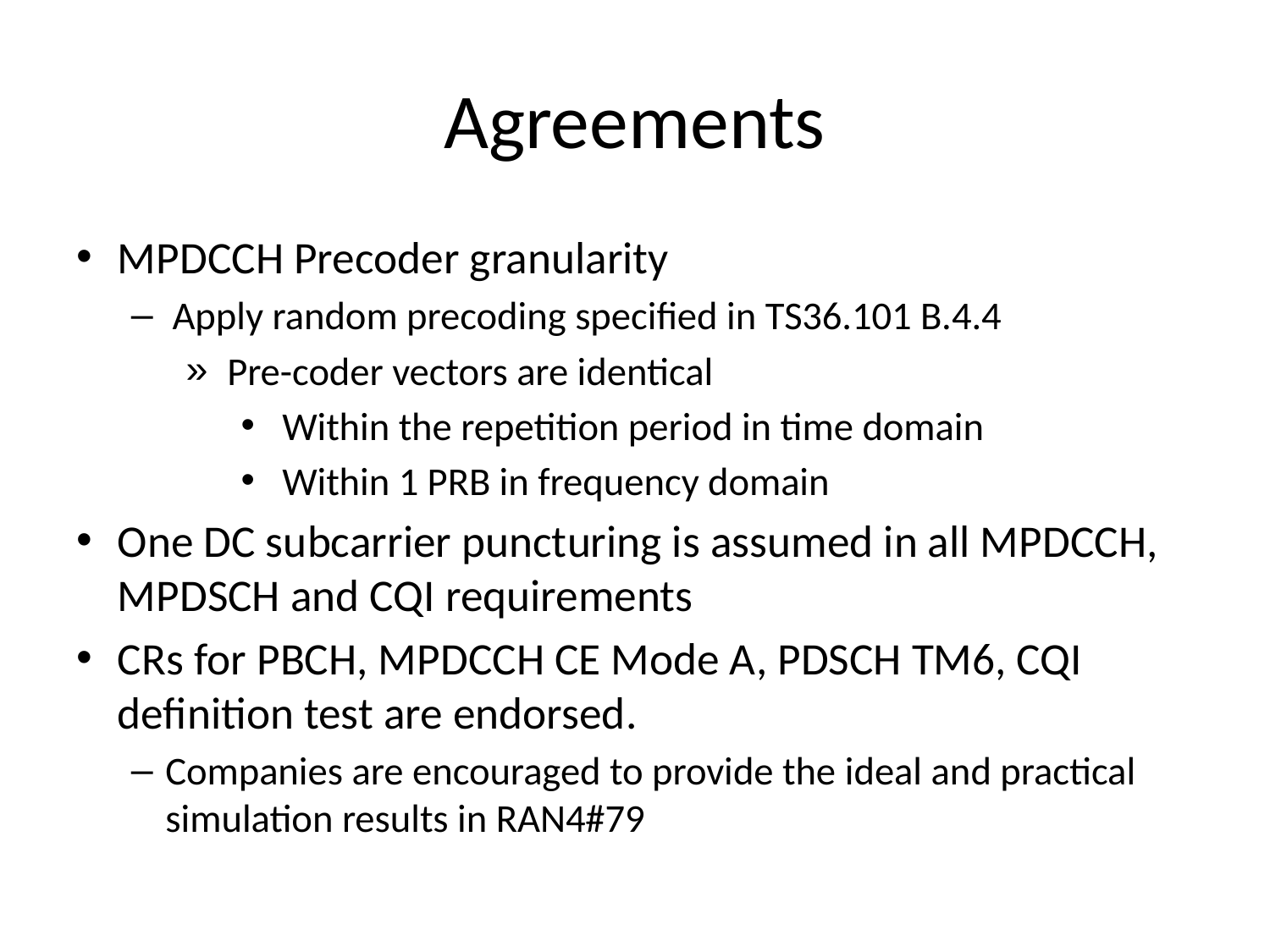

# Agreements
MPDCCH Precoder granularity
Apply random precoding specified in TS36.101 B.4.4
Pre-coder vectors are identical
Within the repetition period in time domain
Within 1 PRB in frequency domain
One DC subcarrier puncturing is assumed in all MPDCCH, MPDSCH and CQI requirements
CRs for PBCH, MPDCCH CE Mode A, PDSCH TM6, CQI definition test are endorsed.
Companies are encouraged to provide the ideal and practical simulation results in RAN4#79